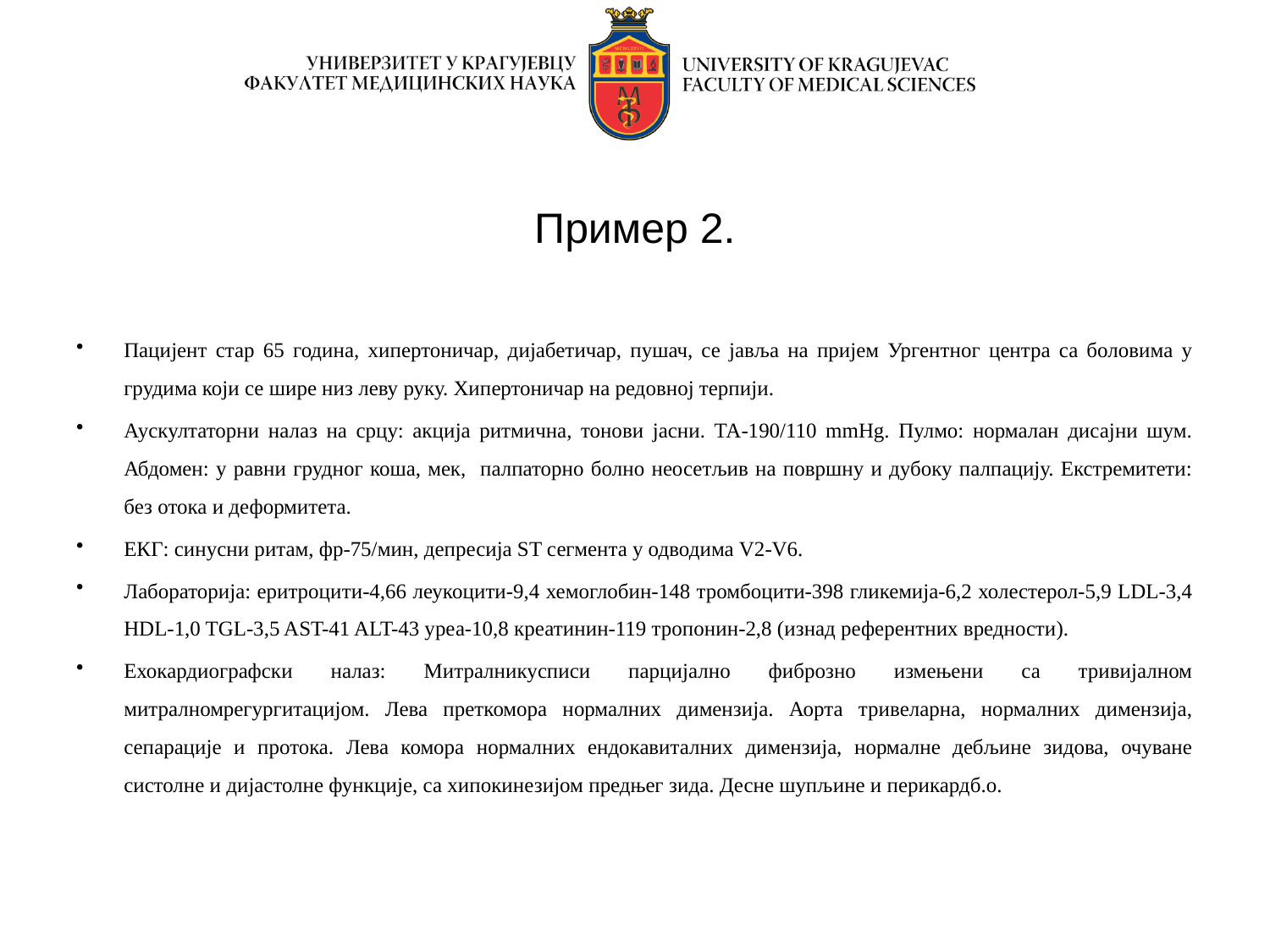

# Пример 2.
Пацијент стар 65 година, хипертоничар, дијабетичар, пушач, се јавља на пријем Ургентног центра са боловима у грудима који се шире низ леву руку. Хипертоничар на редовној терпији.
Аускултаторни налаз на срцу: акција ритмична, тонови јасни. ТА-190/110 mmHg. Пулмо: нормалан дисајни шум. Абдомен: у равни грудног коша, мек,  палпаторно болно неосетљив на површну и дубоку палпацију. Екстремитети: без отока и деформитета.
ЕКГ: синусни ритам, фр-75/мин, депресија ST сегмента у одводима V2-V6.
Лабораторија: еритроцити-4,66 леукоцити-9,4 хемоглобин-148 тромбоцити-398 гликемија-6,2 холестерол-5,9 LDL-3,4 HDL-1,0 TGL-3,5 AST-41 ALT-43 уреа-10,8 креатинин-119 тропонин-2,8 (изнад референтних вредности).
Ехокардиографски налаз: Митралникусписи парцијално фиброзно измењени са тривијалном митралномрегургитацијом. Лева преткомора нормалних димензија. Аорта тривеларна, нормалних димензија, сепарације и протока. Лева комора нормалних ендокавиталних димензија, нормалне дебљине зидова, очуване систолне и дијастолне функције, са хипокинезијом предњег зида. Десне шупљине и перикардб.о.